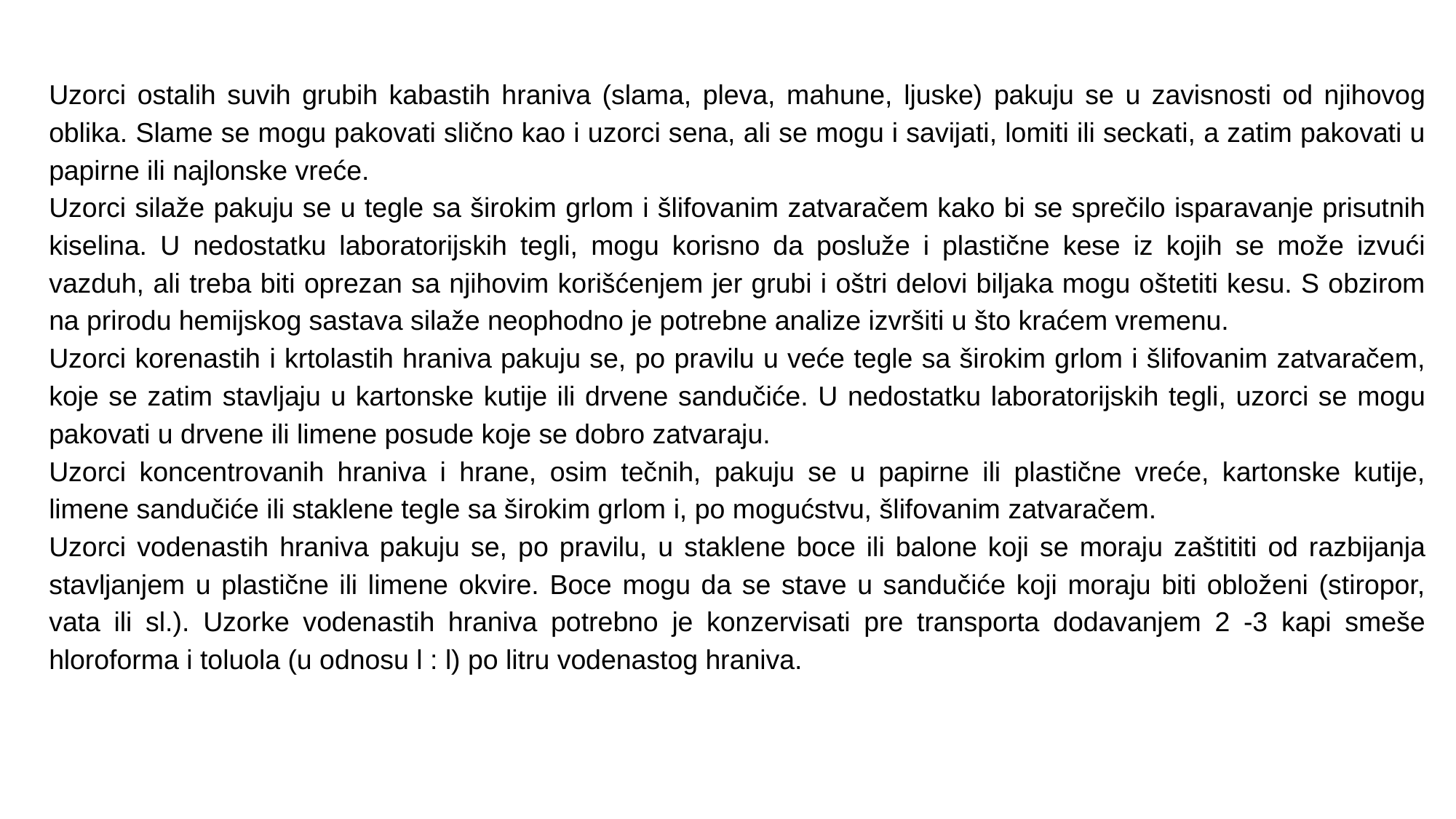

Uzorci ostalih suvih grubih kabastih hraniva (slama, pleva, mahune, ljuske) pakuju se u zavisnosti od njihovog oblika. Slame se mogu pakovati slično kao i uzorci sena, ali se mogu i savijati, lomiti ili seckati, a zatim pakovati u papirne ili najlonske vreće.
Uzorci silaže pakuju se u tegle sa širokim grlom i šlifovanim zatvaračem kako bi se sprečilo isparavanje prisutnih kiselina. U nedostatku laboratorijskih tegli, mogu korisno da posluže i plastične kese iz kojih se može izvući vazduh, ali treba biti oprezan sa njihovim korišćenjem jer grubi i oštri delovi biljaka mogu oštetiti kesu. S obzirom na prirodu hemijskog sastava silaže neophodno je potrebne analize izvršiti u što kraćem vremenu.
Uzorci korenastih i krtolastih hraniva pakuju se, po pravilu u veće tegle sa širokim grlom i šlifovanim zatvaračem, koje se zatim stavljaju u kartonske kutije ili drvene sandučiće. U nedostatku laboratorijskih tegli, uzorci se mogu pakovati u drvene ili limene posude koje se dobro zatvaraju.
Uzorci koncentrovanih hraniva i hrane, osim tečnih, pakuju se u papirne ili plastične vreće, kartonske kutije, limene sandučiće ili staklene tegle sa širokim grlom i, po mogućstvu, šlifovanim zatvaračem.
Uzorci vodenastih hraniva pakuju se, po pravilu, u staklene boce ili balone koji se moraju zaštititi od razbijanja stavljanjem u plastične ili limene okvire. Boce mogu da se stave u sandučiće koji moraju biti obloženi (stiropor, vata ili sl.). Uzorke vodenastih hraniva potrebno je konzervisati pre transporta dodavanjem 2 -3 kapi smeše hloroforma i toluola (u odnosu l : l) po litru vodenastog hraniva.